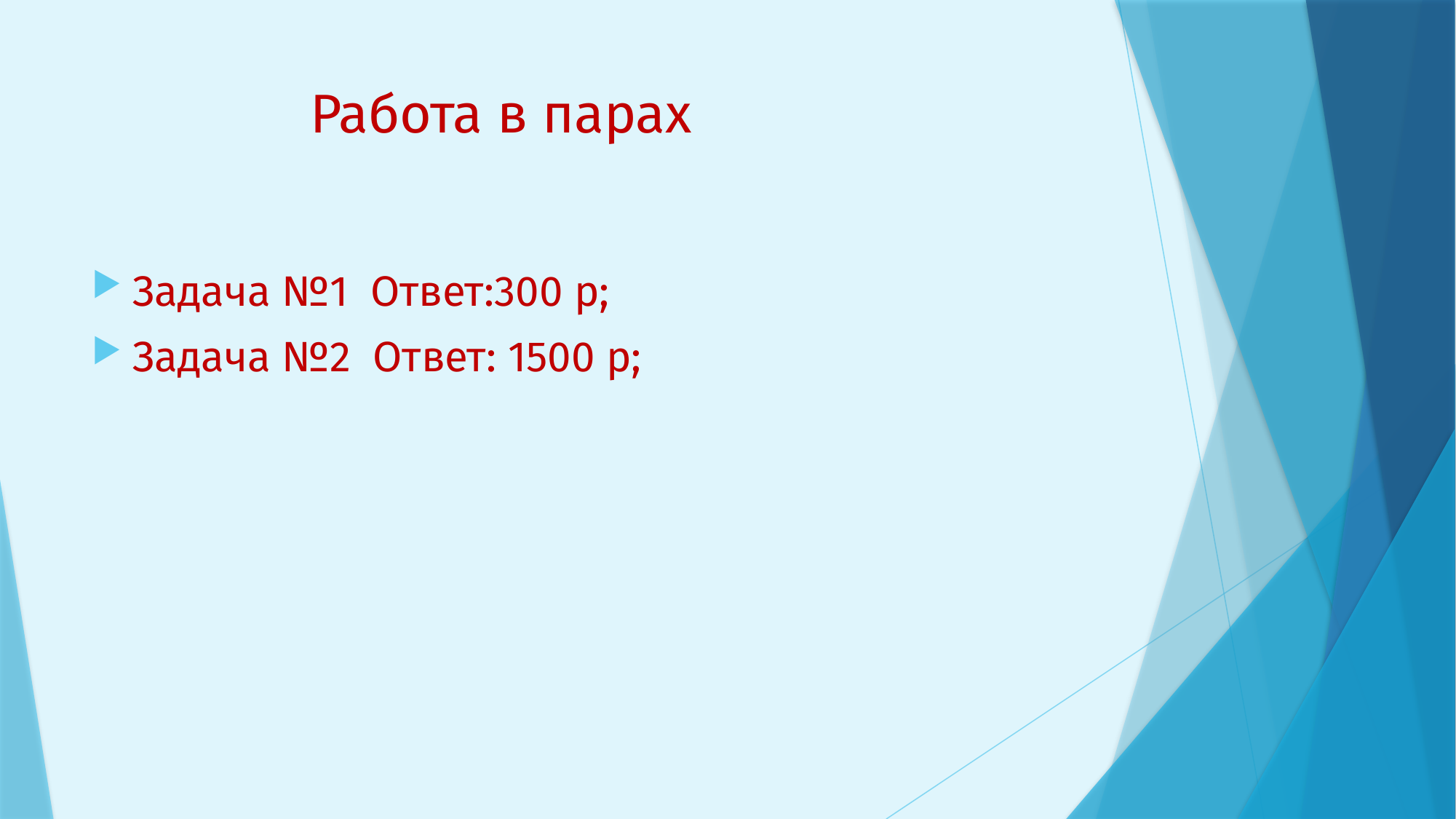

# Работа в парах
Задача №1  Ответ:300 р;
Задача №2  Ответ: 1500 р;